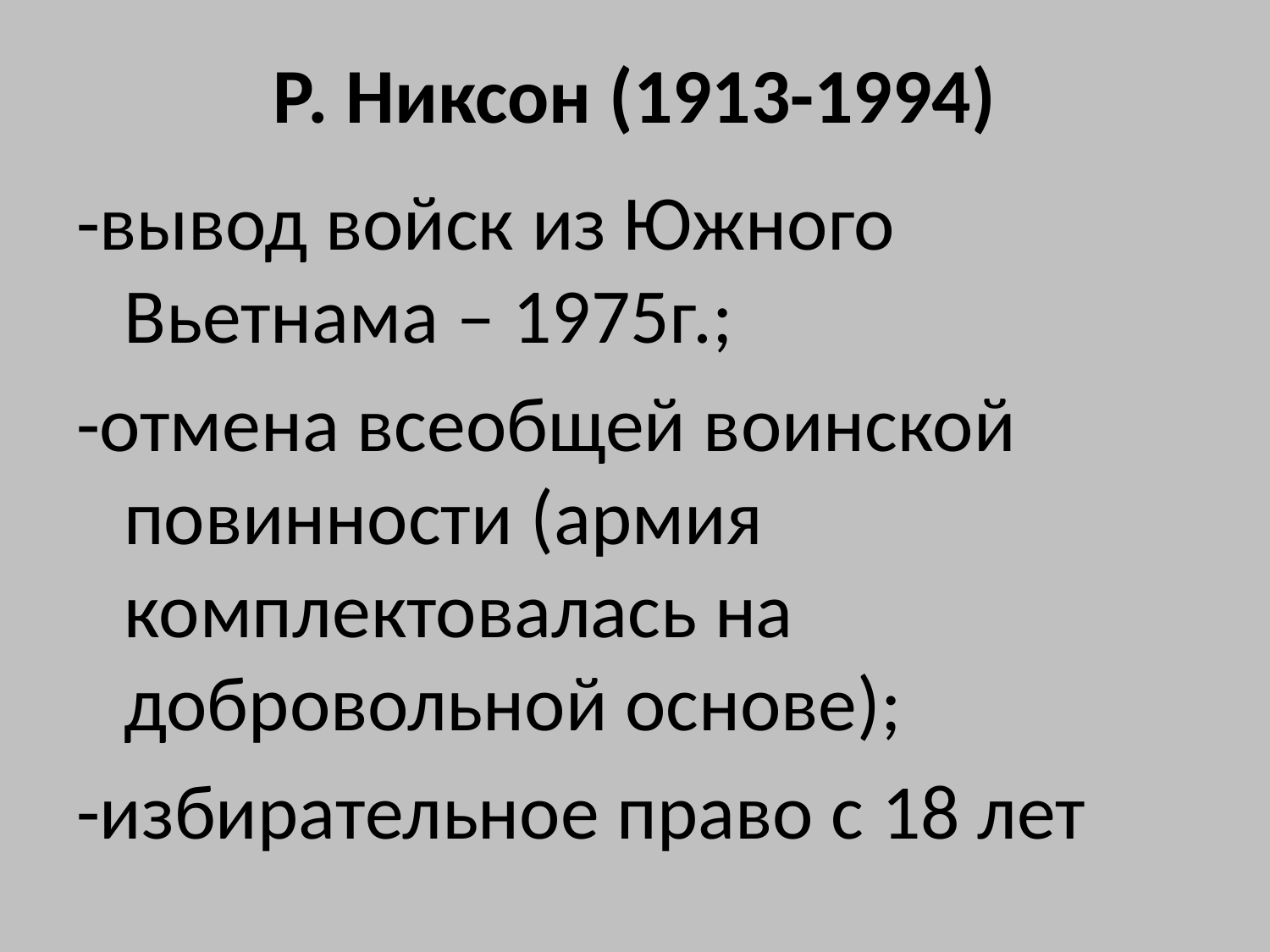

# Р. Никсон (1913-1994)
-вывод войск из Южного Вьетнама – 1975г.;
-отмена всеобщей воинской повинности (армия комплектовалась на добровольной основе);
-избирательное право с 18 лет